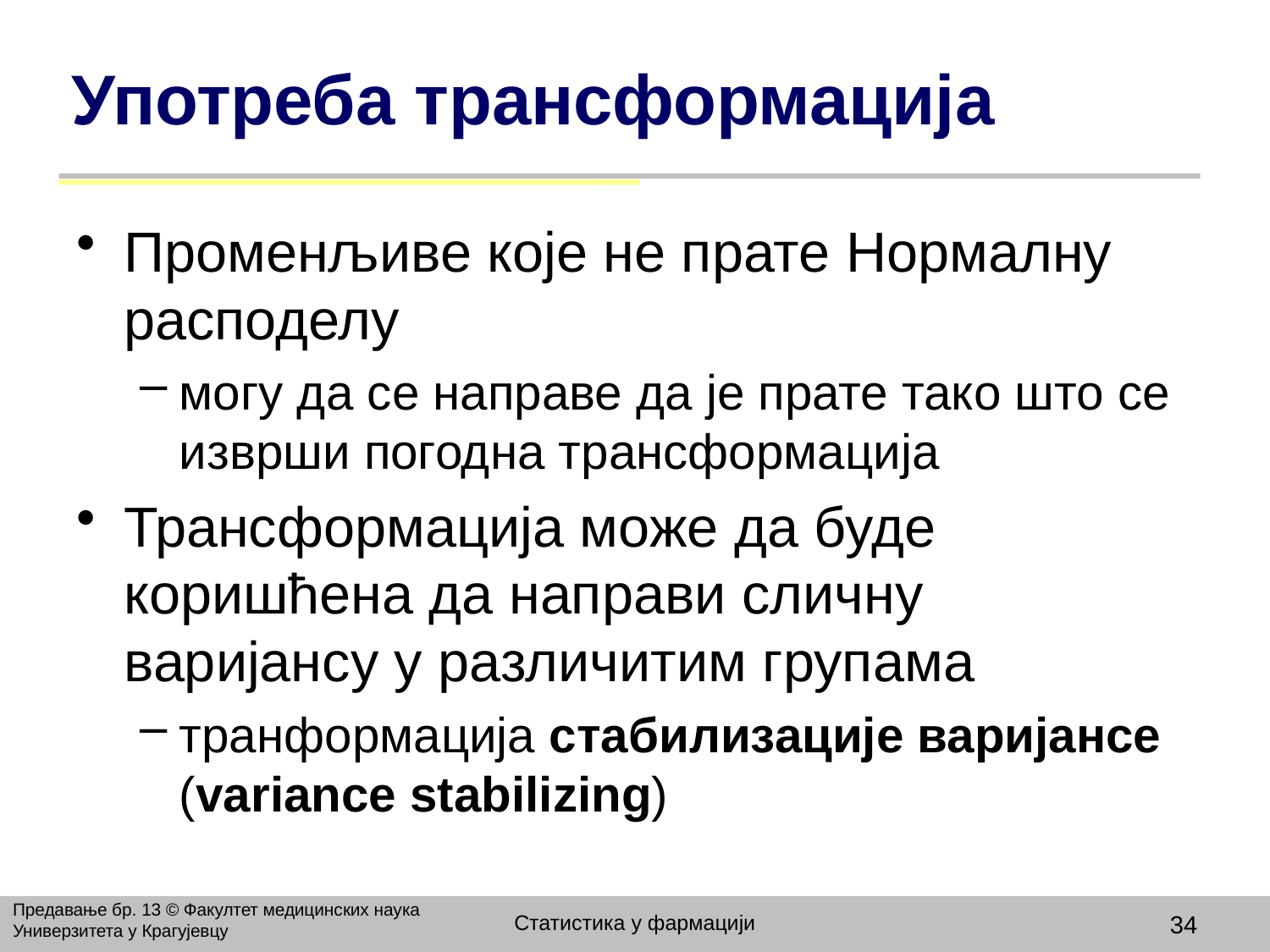

# Употреба трансформација
Променљиве које не прате Нормалну расподелу
могу да се направе да је прате тако што се изврши погодна трансформација
Трансформација може да буде коришћена да направи сличну варијансу у различитим групама
транформација стабилизације варијансе (variance stabilizing)
Предавање бр. 13 © Факултет медицинских наука Универзитета у Крагујевцу
Статистика у фармацији
34